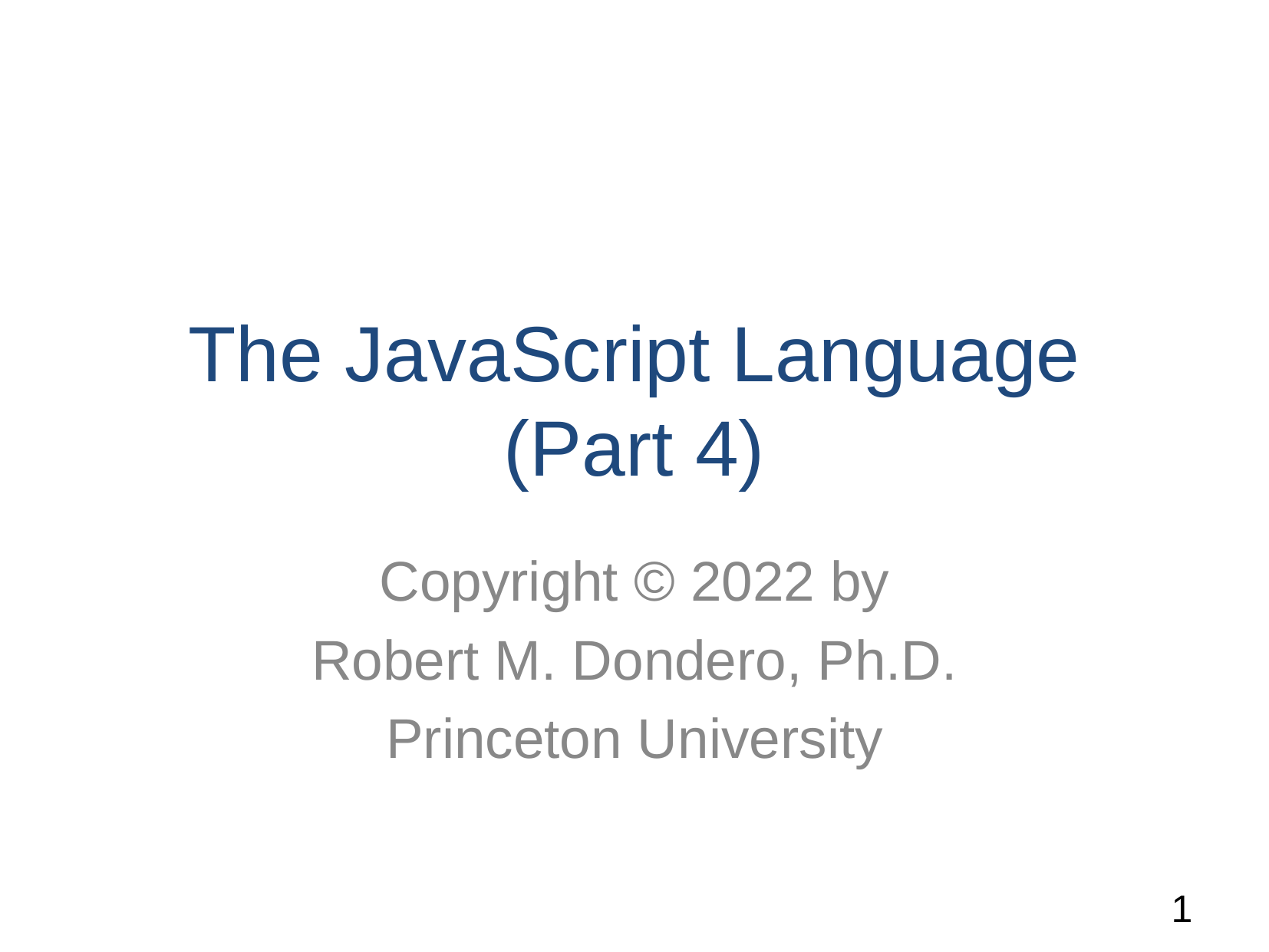

# The JavaScript Language (Part 4)
Copyright © 2022 by
Robert M. Dondero, Ph.D.
Princeton University
1